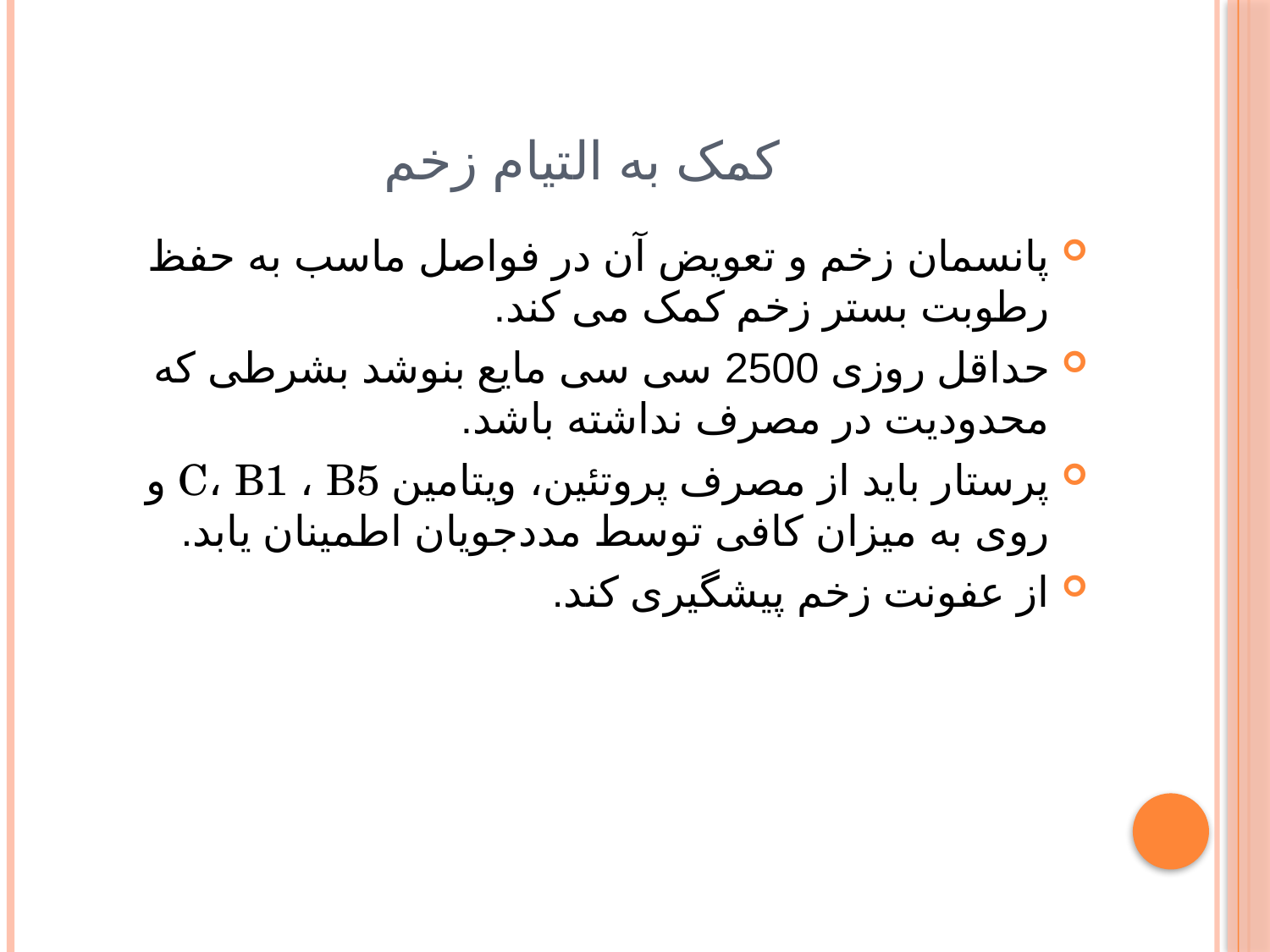

# کمک به التیام زخم
پانسمان زخم و تعویض آن در فواصل ماسب به حفظ رطوبت بستر زخم کمک می کند.
حداقل روزی 2500 سی سی مایع بنوشد بشرطی که محدودیت در مصرف نداشته باشد.
پرستار باید از مصرف پروتئین، ویتامین C، B1 ، B5 و روی به میزان کافی توسط مددجویان اطمینان یابد.
از عفونت زخم پیشگیری کند.